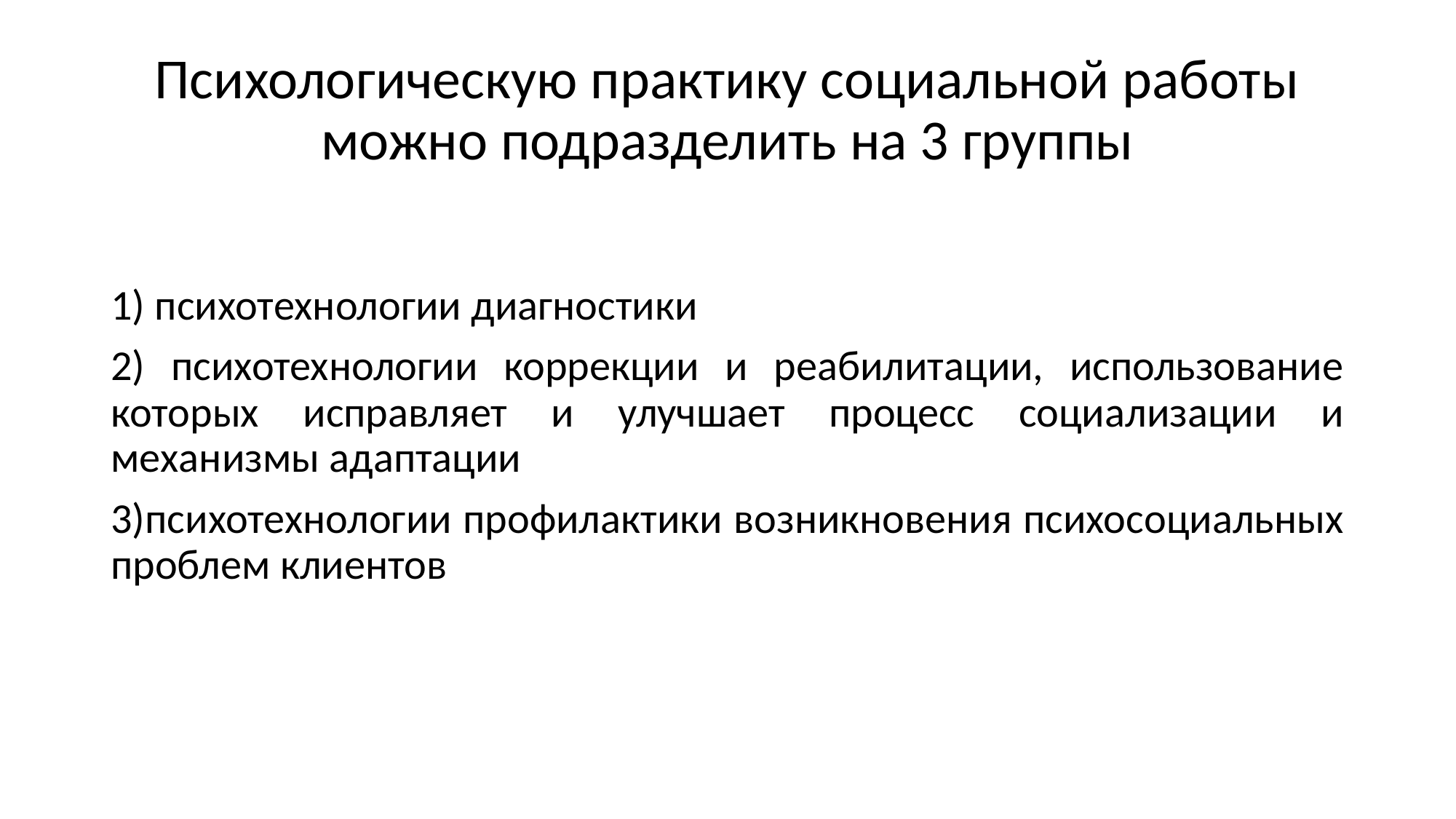

# Психологическую практику социальной работы можно подразделить на 3 группы
1) психотехнологии диагностики
2) психотехнологии коррекции и реабилитации, использование которых исправляет и улучшает процесс социализации и механизмы адаптации
3)психотехнологии профилактики возникновения психосоциальных проблем клиентов